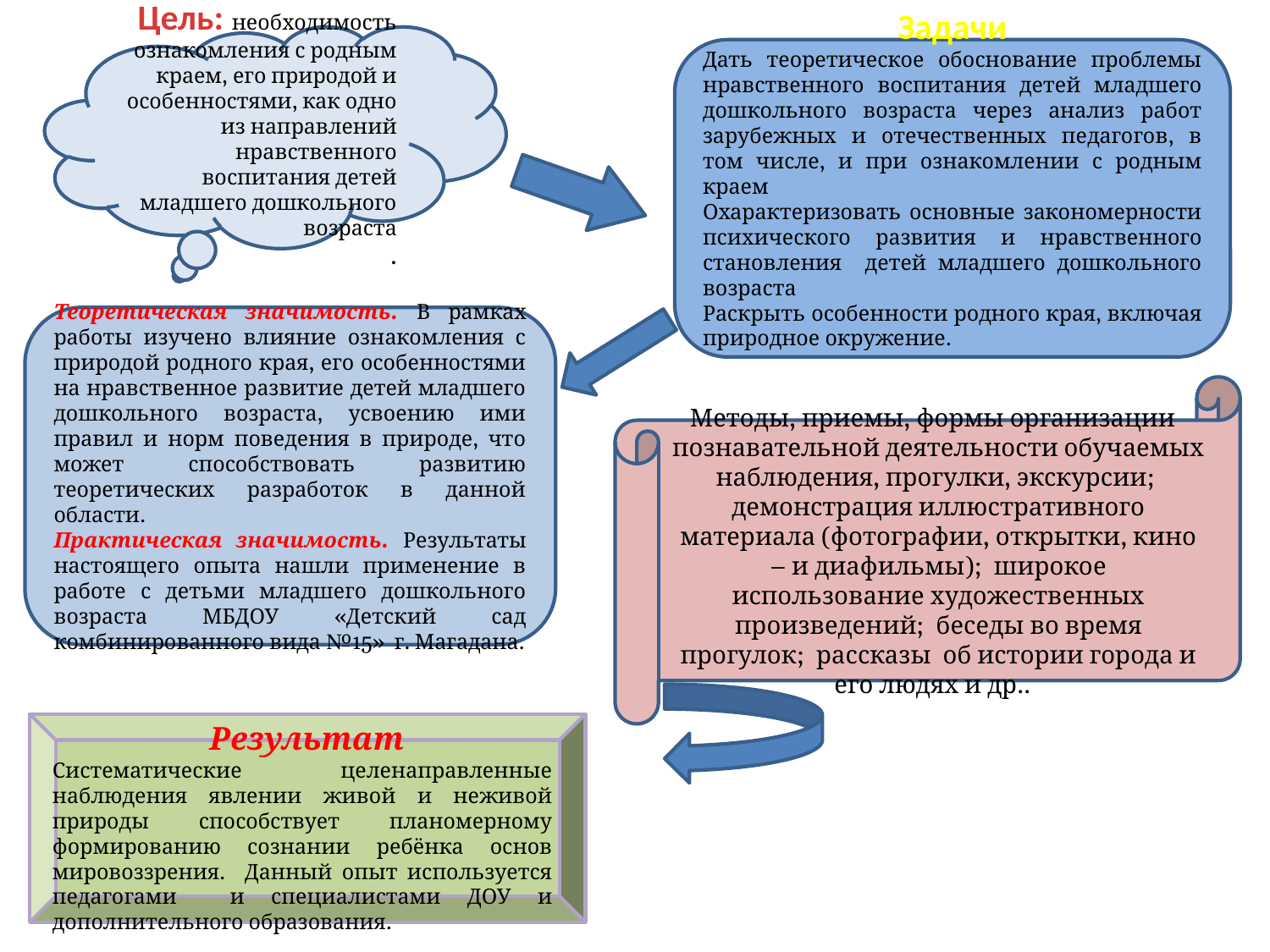

Цель: необходимость ознакомления с родным краем, его природой и особенностями, как одно из направлений нравственного воспитания детей младшего дошкольного возраста
.
Задачи
Дать теоретическое обоснование проблемы нравственного воспитания детей младшего дошкольного возраста через анализ работ зарубежных и отечественных педагогов, в том числе, и при ознакомлении с родным краем
Охарактеризовать основные закономерности психического развития и нравственного становления  детей младшего дошкольного возраста
Раскрыть особенности родного края, включая природное окружение.

Теоретическая значимость. В рамках работы изучено влияние ознакомления с природой родного края, его особенностями на нравственное развитие детей младшего дошкольного возраста, усвоению ими правил и норм поведения в природе, что может способствовать развитию теоретических разработок в данной области.
Практическая значимость. Результаты настоящего опыта нашли применение в работе с детьми младшего дошкольного возраста МБДОУ «Детский сад комбинированного вида №15»  г. Магадана.
Методы, приемы, формы организации   познавательной деятельности обучаемых наблюдения, прогулки, экскурсии;  демонстрация иллюстративного материала (фотографии, открытки, кино – и диафильмы);  широкое использование художественных произведений;  беседы во время прогулок;  рассказы  об истории города и его людях и др..

 Результат
Систематические целенаправленные наблюдения явлении живой и неживой природы способствует планомерному формированию сознании ребёнка основ мировоззрения.  Данный опыт используется педагогами  и специалистами ДОУ и дополнительного образования.